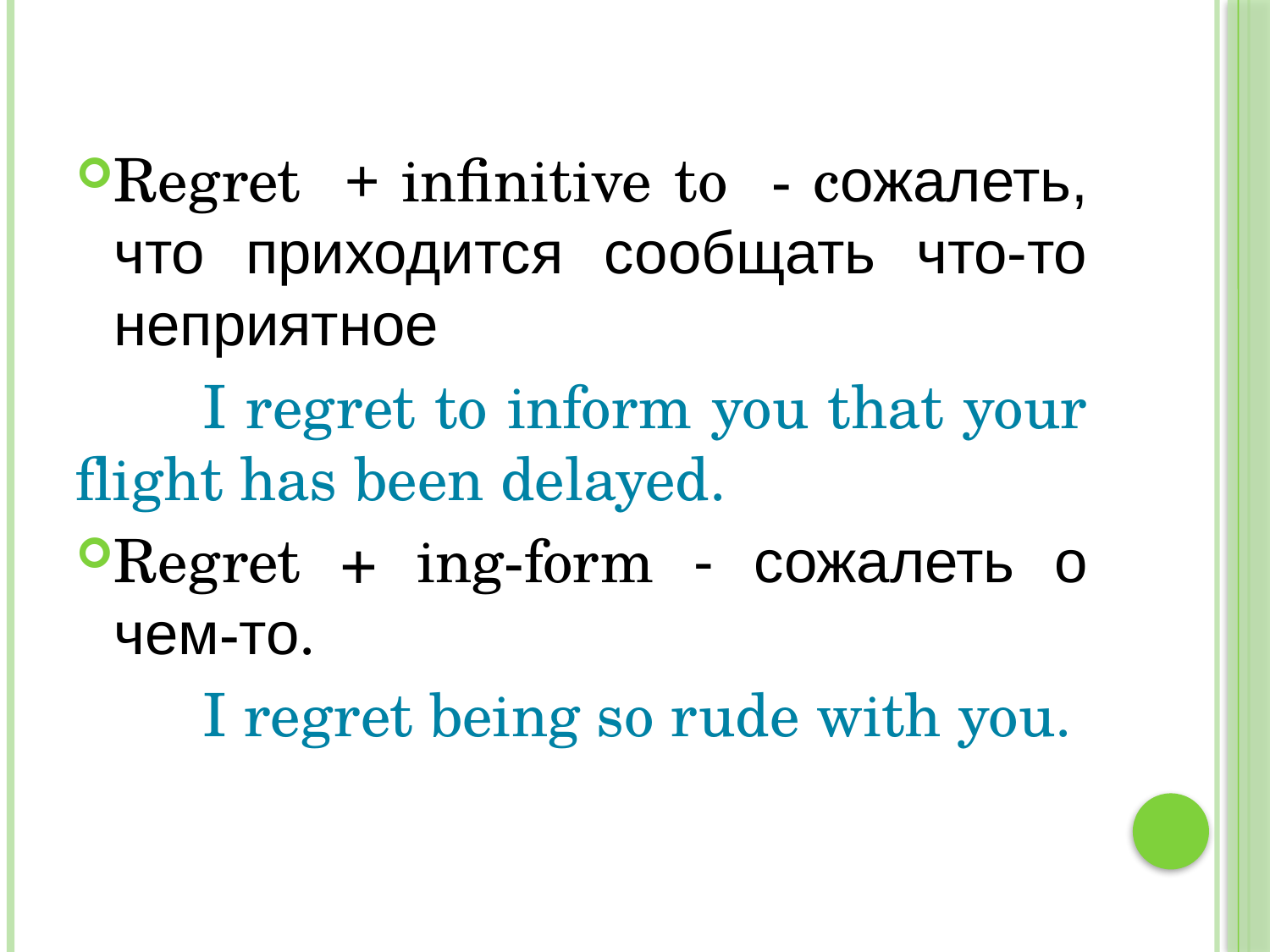

#
Regret  + infinitive to  - cожалеть, что приходится сообщать что-то неприятное
	I regret to inform you that your flight has been delayed.
Regret + ing-form - сожалеть о чем-то.
	I regret being so rude with you.